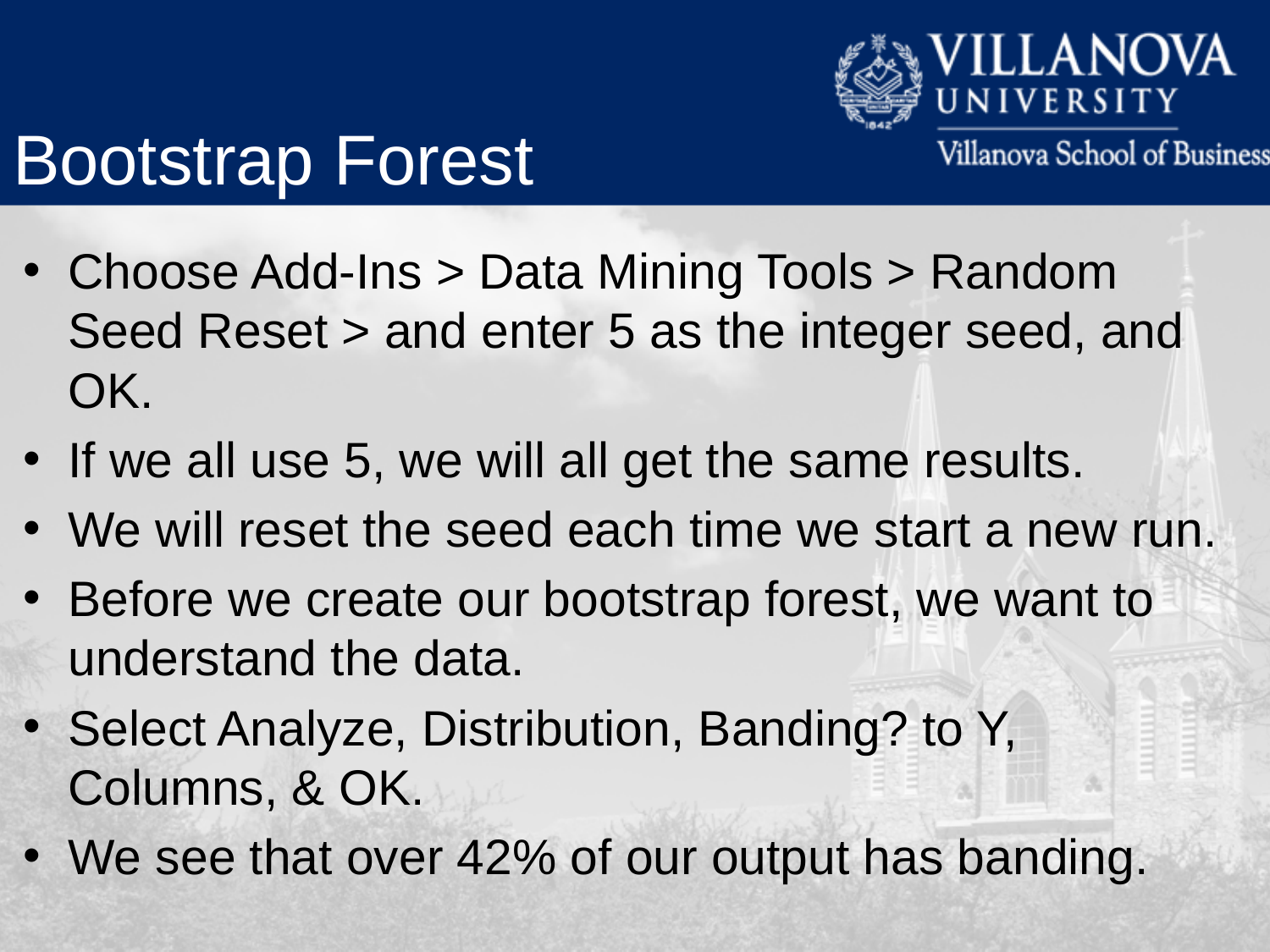

Bootstrap Forest
Choose Add-Ins > Data Mining Tools > Random Seed Reset > and enter 5 as the integer seed, and OK.
If we all use 5, we will all get the same results.
We will reset the seed each time we start a new run.
Before we create our bootstrap forest, we want to understand the data.
Select Analyze, Distribution, Banding? to Y, Columns, & OK.
We see that over 42% of our output has banding.